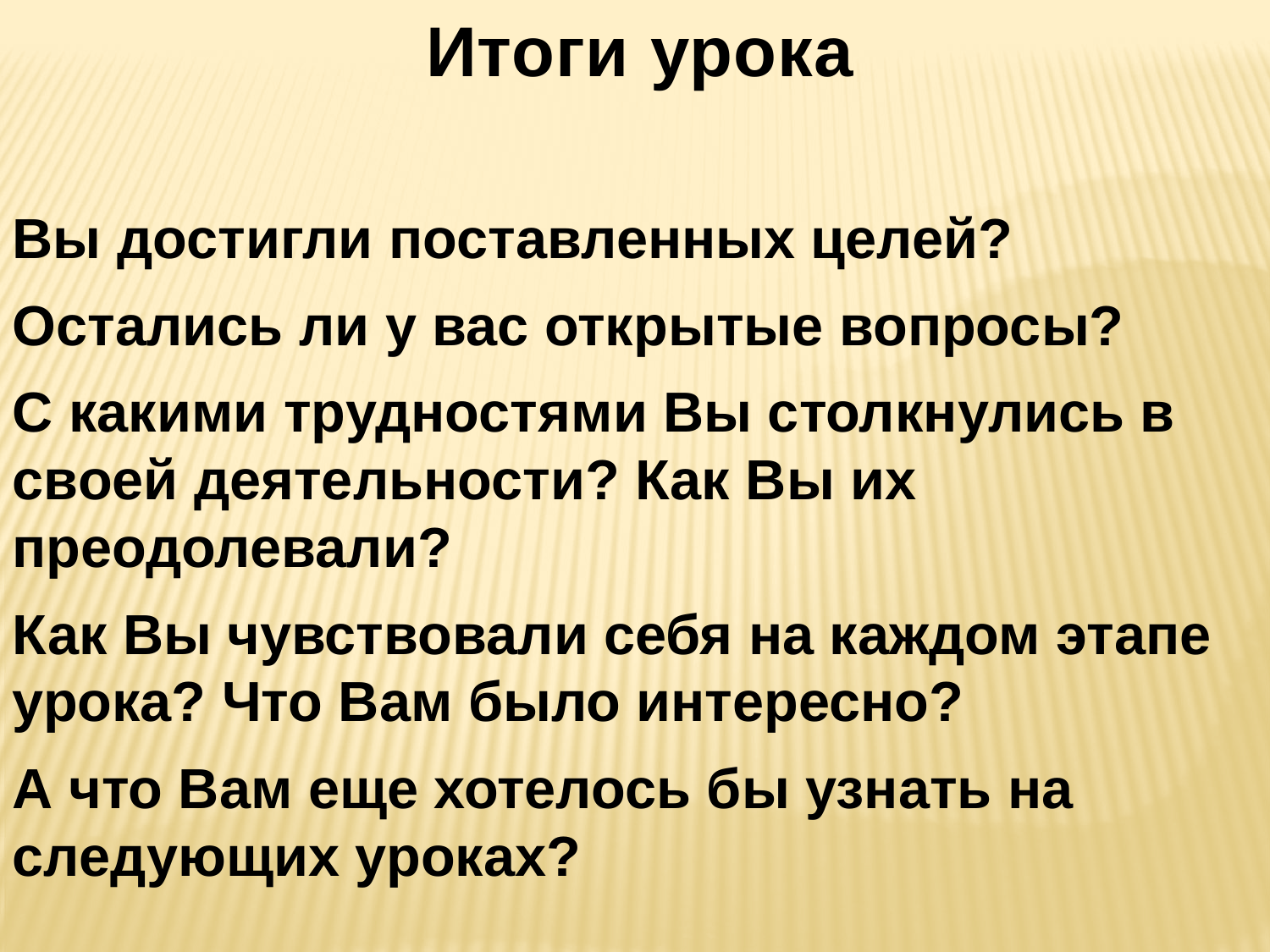

Итоги урока
Вы достигли поставленных целей?

Остались ли у вас открытые вопросы?

С какими трудностями Вы столкнулись в своей деятельности? Как Вы их преодолевали?

Как Вы чувствовали себя на каждом этапе урока? Что Вам было интересно?

А что Вам еще хотелось бы узнать на следующих уроках?